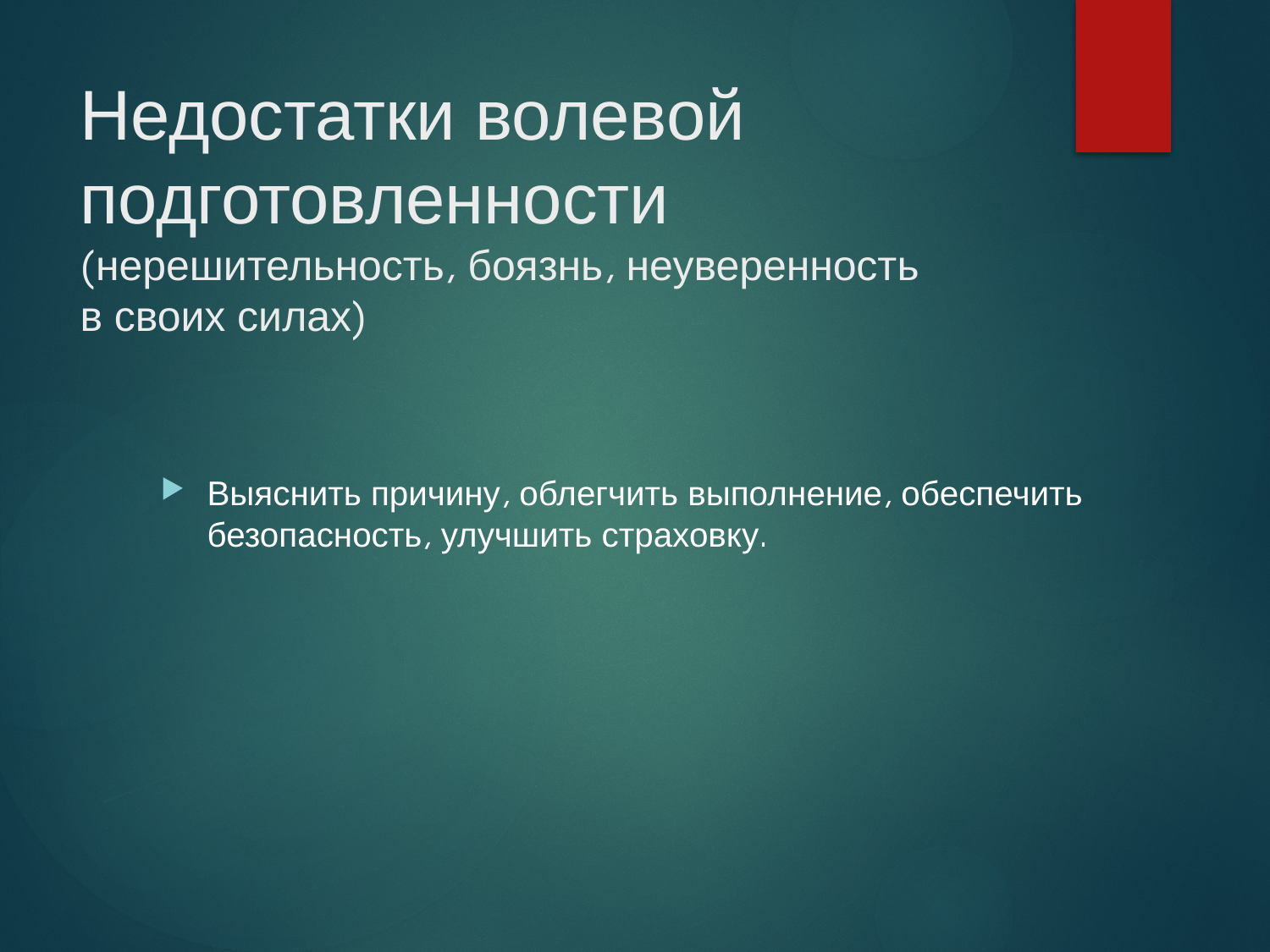

# Недостатки волевой подготовленности (нерешительность, боязнь, неуверенность в своих силах)
Выяснить причину, облегчить выполнение, обеспечить безопасность, улучшить страховку.